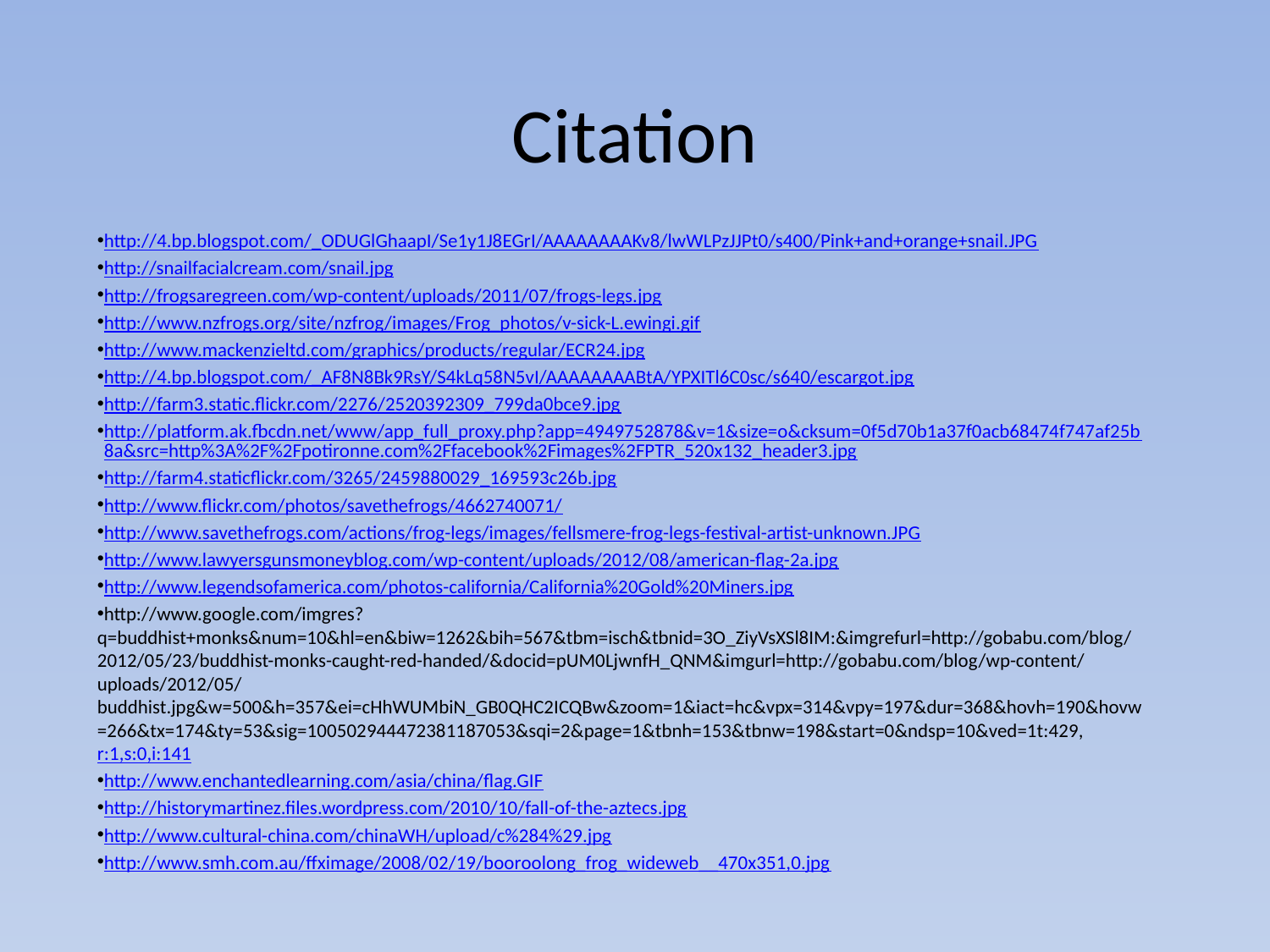

# Citation
http://4.bp.blogspot.com/_ODUGlGhaapI/Se1y1J8EGrI/AAAAAAAAKv8/lwWLPzJJPt0/s400/Pink+and+orange+snail.JPG
http://snailfacialcream.com/snail.jpg
http://frogsaregreen.com/wp-content/uploads/2011/07/frogs-legs.jpg
http://www.nzfrogs.org/site/nzfrog/images/Frog_photos/v-sick-L.ewingi.gif
http://www.mackenzieltd.com/graphics/products/regular/ECR24.jpg
http://4.bp.blogspot.com/_AF8N8Bk9RsY/S4kLq58N5vI/AAAAAAAABtA/YPXITl6C0sc/s640/escargot.jpg
http://farm3.static.flickr.com/2276/2520392309_799da0bce9.jpg
http://platform.ak.fbcdn.net/www/app_full_proxy.php?app=4949752878&v=1&size=o&cksum=0f5d70b1a37f0acb68474f747af25b8a&src=http%3A%2F%2Fpotironne.com%2Ffacebook%2Fimages%2FPTR_520x132_header3.jpg
http://farm4.staticflickr.com/3265/2459880029_169593c26b.jpg
http://www.flickr.com/photos/savethefrogs/4662740071/
http://www.savethefrogs.com/actions/frog-legs/images/fellsmere-frog-legs-festival-artist-unknown.JPG
http://www.lawyersgunsmoneyblog.com/wp-content/uploads/2012/08/american-flag-2a.jpg
http://www.legendsofamerica.com/photos-california/California%20Gold%20Miners.jpg
http://www.google.com/imgres?q=buddhist+monks&num=10&hl=en&biw=1262&bih=567&tbm=isch&tbnid=3O_ZiyVsXSl8IM:&imgrefurl=http://gobabu.com/blog/2012/05/23/buddhist-monks-caught-red-handed/&docid=pUM0LjwnfH_QNM&imgurl=http://gobabu.com/blog/wp-content/uploads/2012/05/buddhist.jpg&w=500&h=357&ei=cHhWUMbiN_GB0QHC2ICQBw&zoom=1&iact=hc&vpx=314&vpy=197&dur=368&hovh=190&hovw=266&tx=174&ty=53&sig=100502944472381187053&sqi=2&page=1&tbnh=153&tbnw=198&start=0&ndsp=10&ved=1t:429,r:1,s:0,i:141
http://www.enchantedlearning.com/asia/china/flag.GIF
http://historymartinez.files.wordpress.com/2010/10/fall-of-the-aztecs.jpg
http://www.cultural-china.com/chinaWH/upload/c%284%29.jpg
http://www.smh.com.au/ffximage/2008/02/19/booroolong_frog_wideweb__470x351,0.jpg